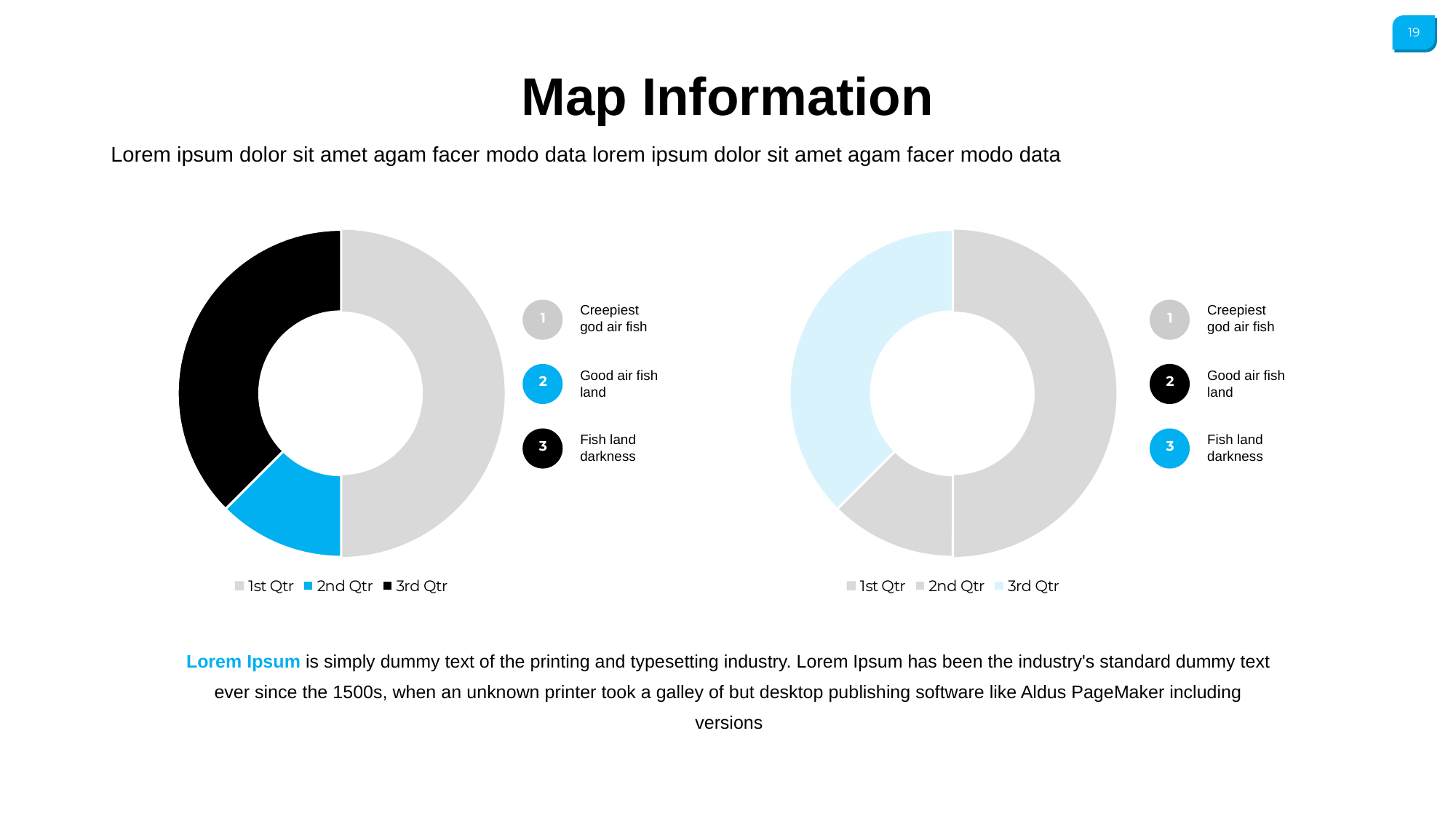

Map Information
Lorem ipsum dolor sit amet agam facer modo data lorem ipsum dolor sit amet agam facer modo data

### Chart

| Category | Sales |
|---|---|
| 1st Qtr | 4.0 |
| 2nd Qtr | 1.0 |
| 3rd Qtr | 3.0 |

### Chart

| Category | Sales |
|---|---|
| 1st Qtr | 4.0 |
| 2nd Qtr | 1.0 |
| 3rd Qtr | 3.0 |
Creepiest god air fish
Creepiest god air fish

1
1
Good air fish land
Good air fish land

2
2
Fish land darkness
Fish land darkness

3
3
Lorem Ipsum is simply dummy text of the printing and typesetting industry. Lorem Ipsum has been the industry's standard dummy text ever since the 1500s, when an unknown printer took a galley of but desktop publishing software like Aldus PageMaker including versions